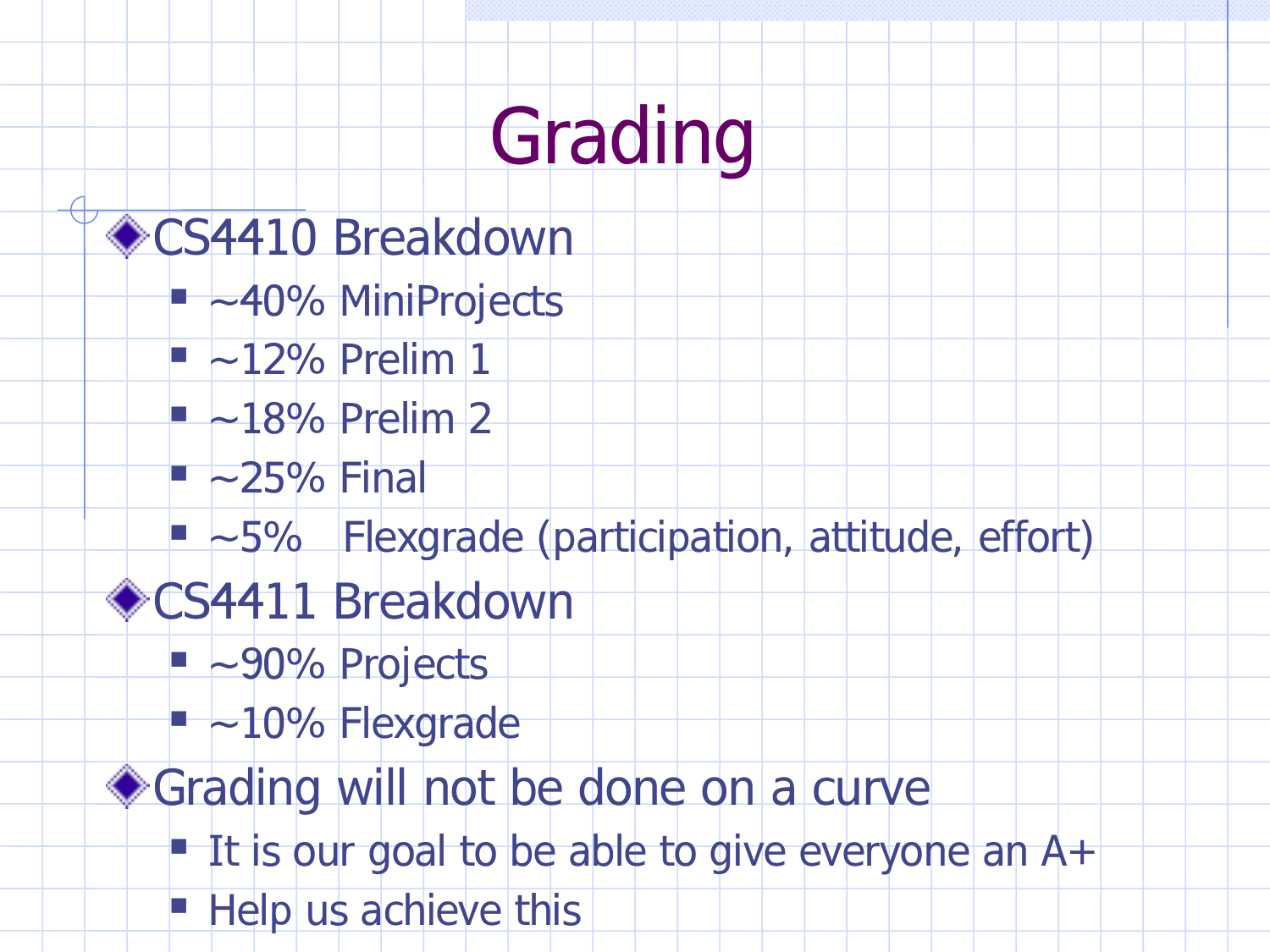

# Grading
CS4410 Breakdown
~40% MiniProjects
~12% Prelim 1
~18% Prelim 2
~25% Final
~5%   Flexgrade (participation, attitude, effort)
CS4411 Breakdown
~90% Projects
~10% Flexgrade
Grading will not be done on a curve
It is our goal to be able to give everyone an A+
Help us achieve this